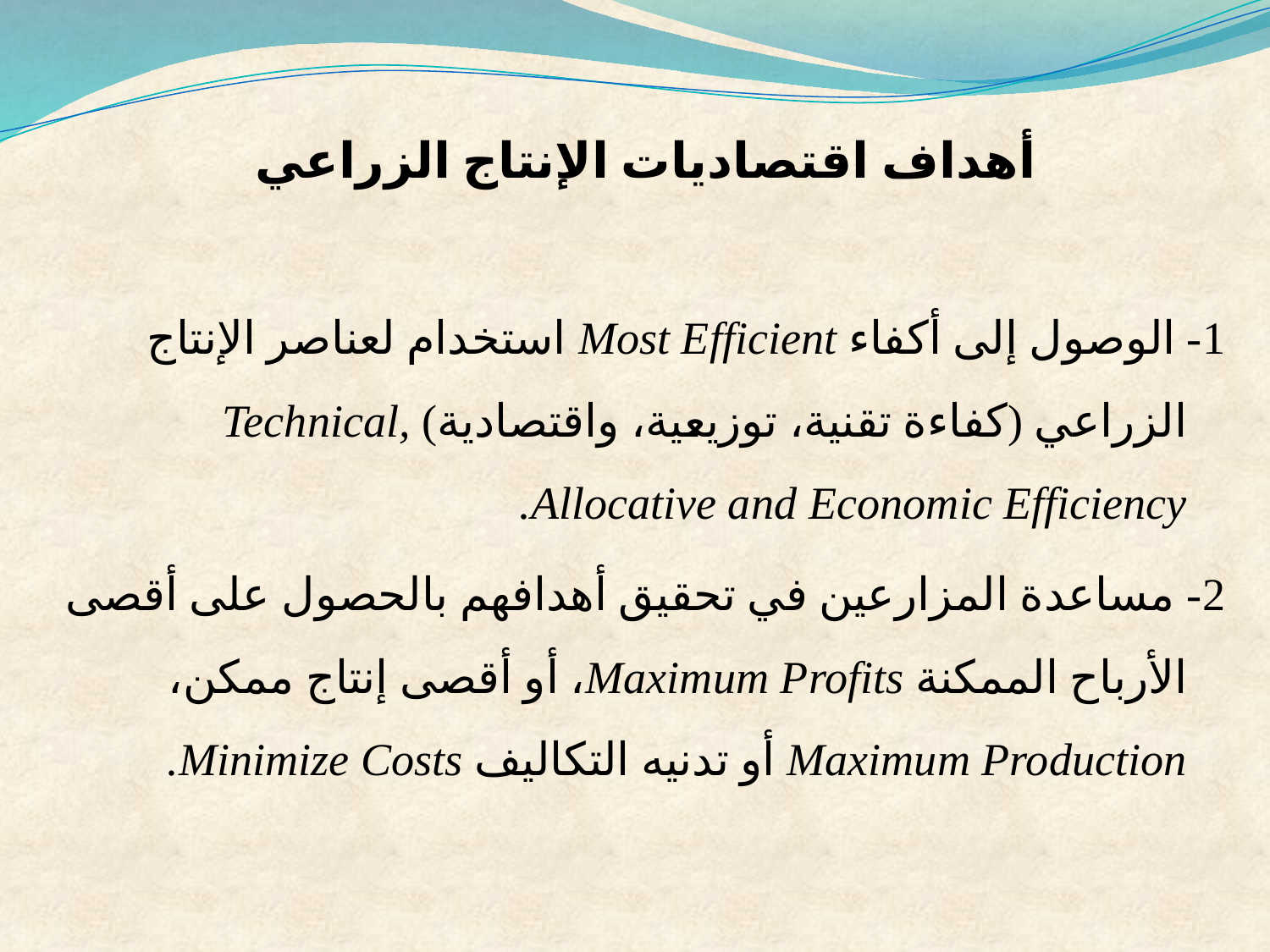

أهداف اقتصاديات الإنتاج الزراعي
1- الوصول إلى أكفاء Most Efficient استخدام لعناصر الإنتاج الزراعي (كفاءة تقنية، توزيعية، واقتصادية) Technical, Allocative and Economic Efficiency.
2- مساعدة المزارعين في تحقيق أهدافهم بالحصول على أقصى الأرباح الممكنة Maximum Profits، أو أقصى إنتاج ممكن، Maximum Production أو تدنيه التكاليف Minimize Costs.